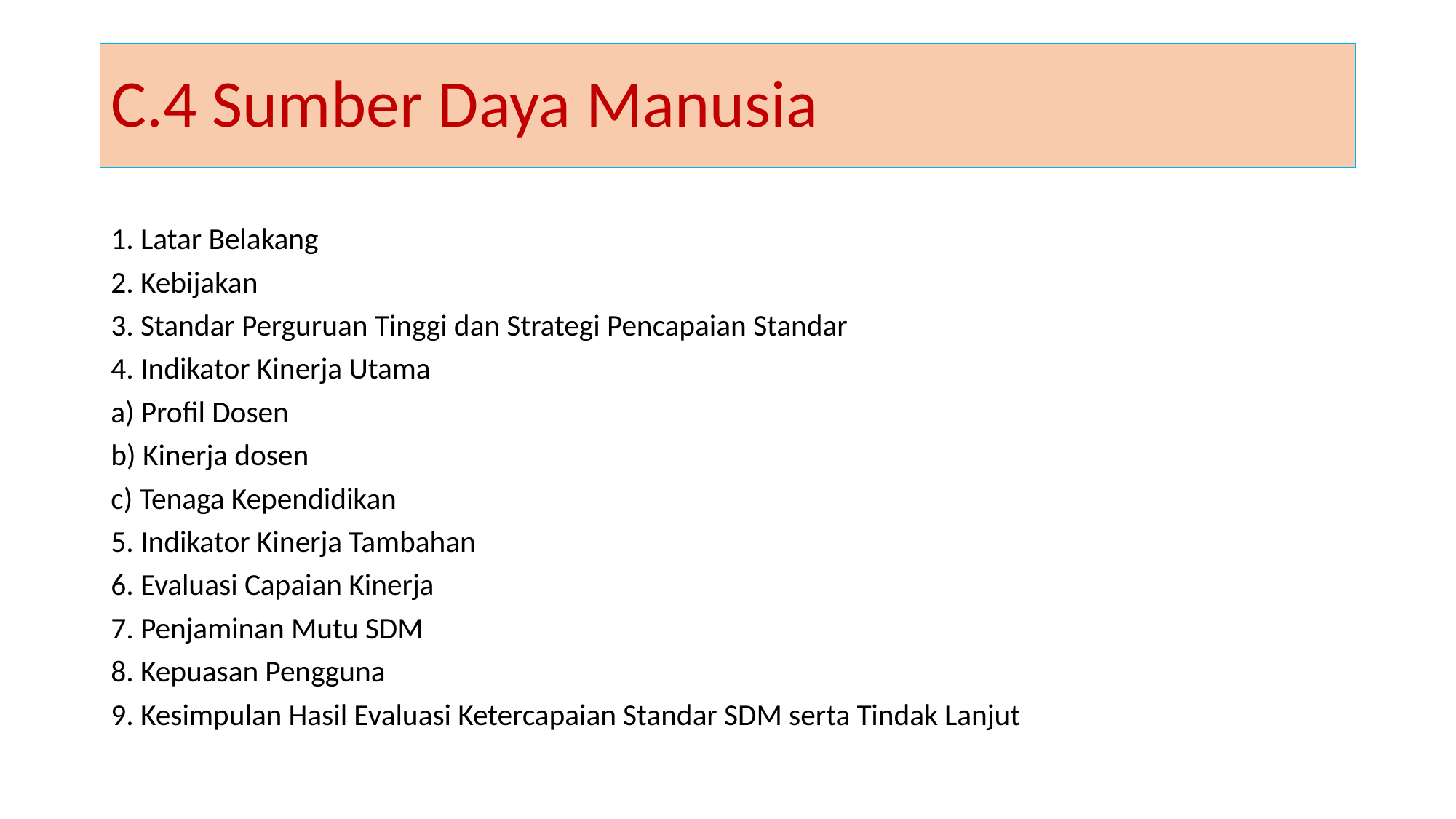

# C.4 Sumber Daya Manusia
1. Latar Belakang
2. Kebijakan
3. Standar Perguruan Tinggi dan Strategi Pencapaian Standar
4. Indikator Kinerja Utama
a) Profil Dosen
b) Kinerja dosen
c) Tenaga Kependidikan
5. Indikator Kinerja Tambahan
6. Evaluasi Capaian Kinerja
7. Penjaminan Mutu SDM
8. Kepuasan Pengguna
9. Kesimpulan Hasil Evaluasi Ketercapaian Standar SDM serta Tindak Lanjut